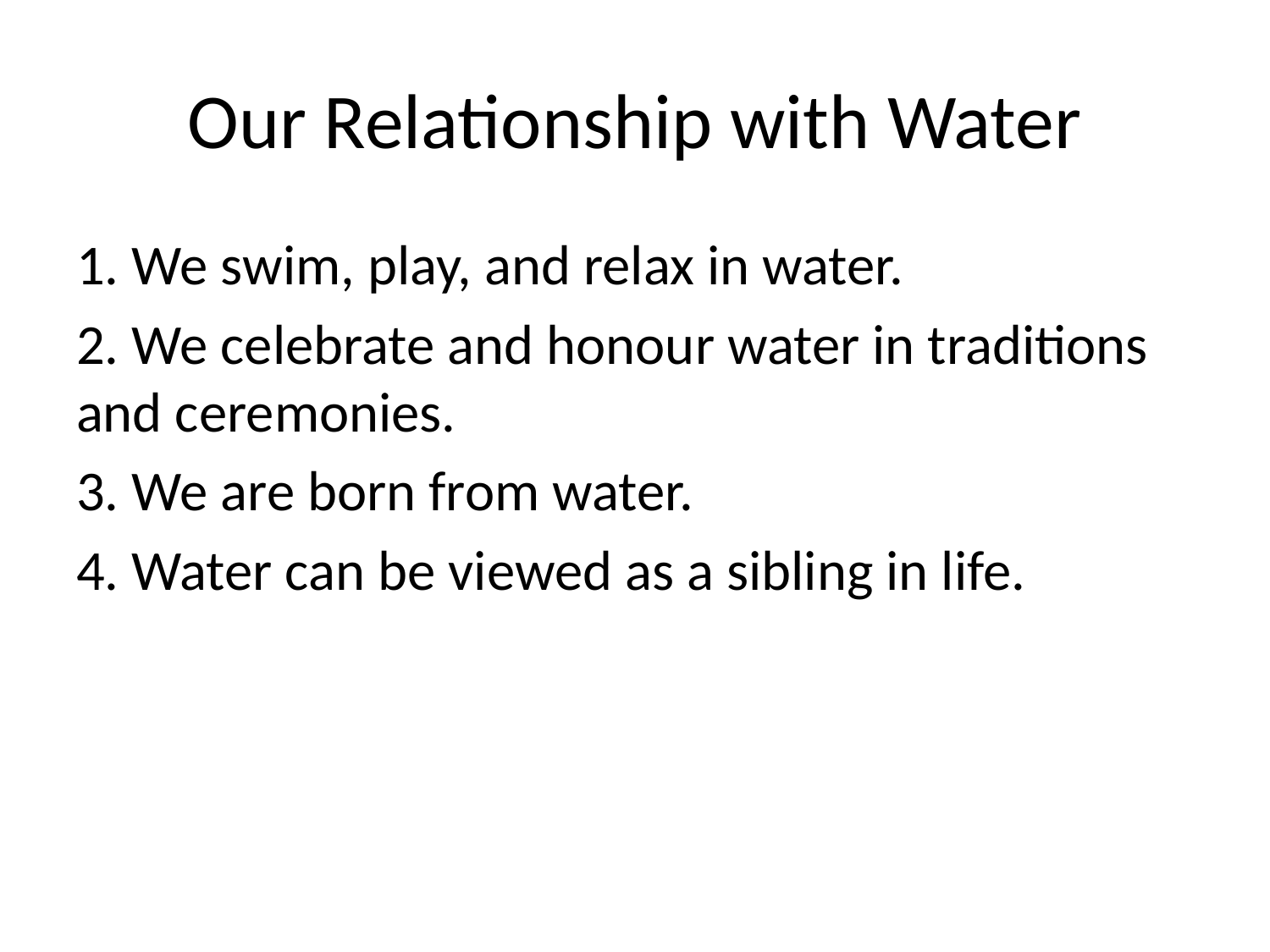

# Our Relationship with Water
1. We swim, play, and relax in water.
2. We celebrate and honour water in traditions and ceremonies.
3. We are born from water.
4. Water can be viewed as a sibling in life.